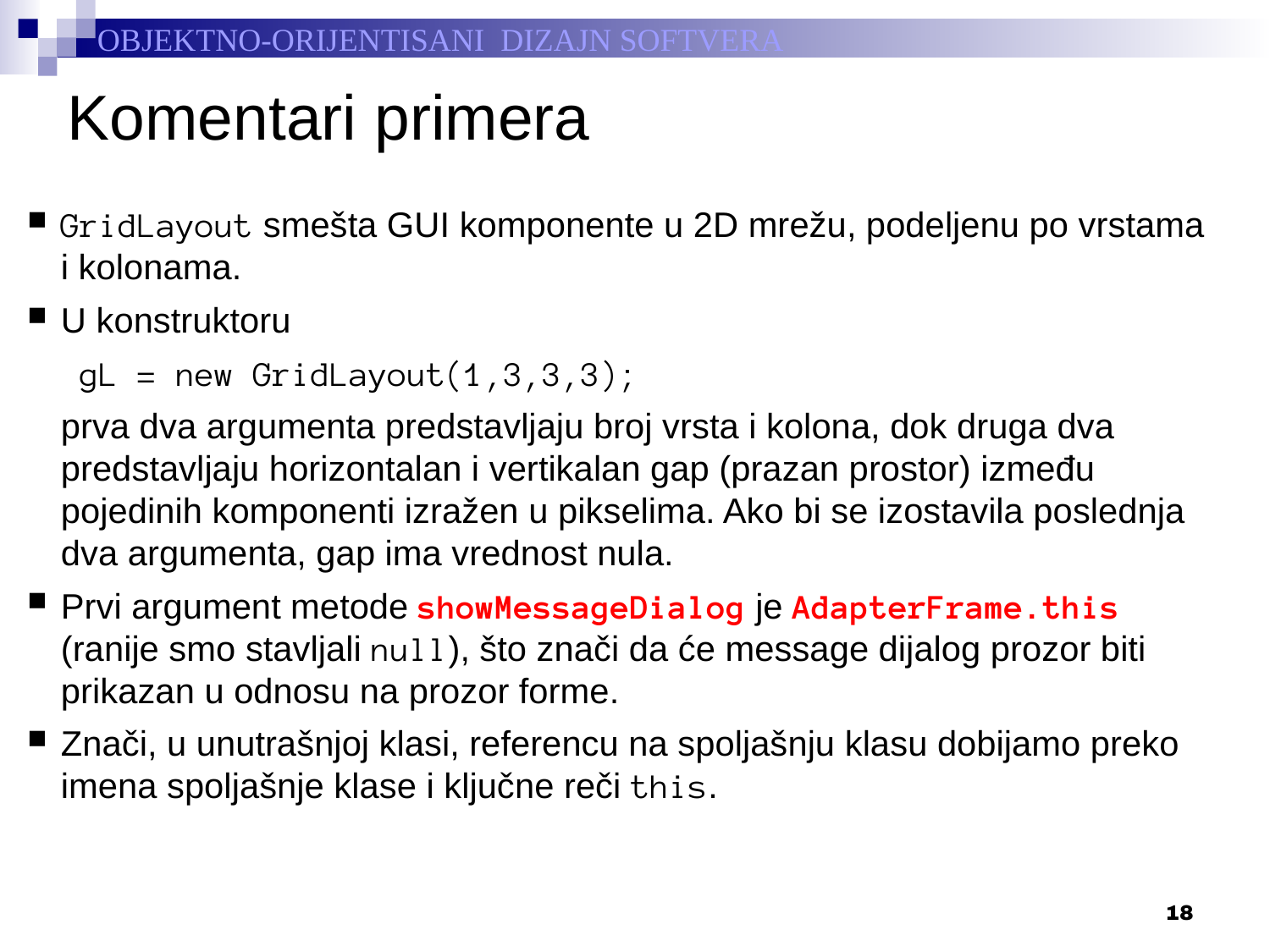

# Komentari primera
GridLayout smešta GUI komponente u 2D mrežu, podeljenu po vrstama i kolonama.
U konstruktoru
	 gL = new GridLayout(1,3,3,3);
	prva dva argumenta predstavljaju broj vrsta i kolona, dok druga dva predstavljaju horizontalan i vertikalan gap (prazan prostor) između pojedinih komponenti izražen u pikselima. Ako bi se izostavila poslednja dva argumenta, gap ima vrednost nula.
Prvi argument metode showMessageDialog je AdapterFrame.this (ranije smo stavljali null), što znači da će message dijalog prozor biti prikazan u odnosu na prozor forme.
Znači, u unutrašnjoj klasi, referencu na spoljašnju klasu dobijamo preko imena spoljašnje klase i ključne reči this.
18